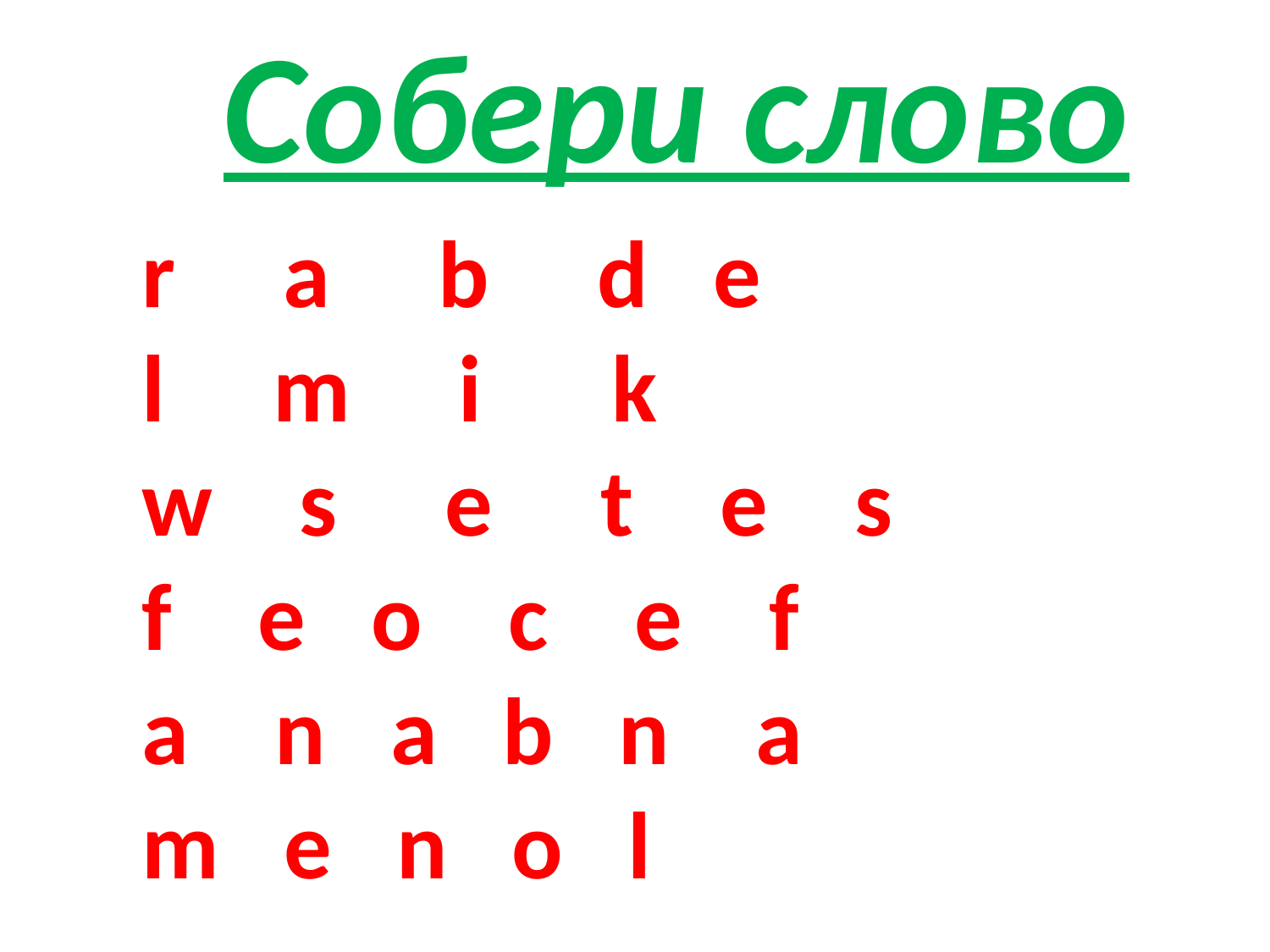

Собери слово

r     a     b     d   e
l     m     i      k
w    s     e     t    e    s
f    e   o    c    e    f
a    n   a   b   n    a
m   e   n   o   l